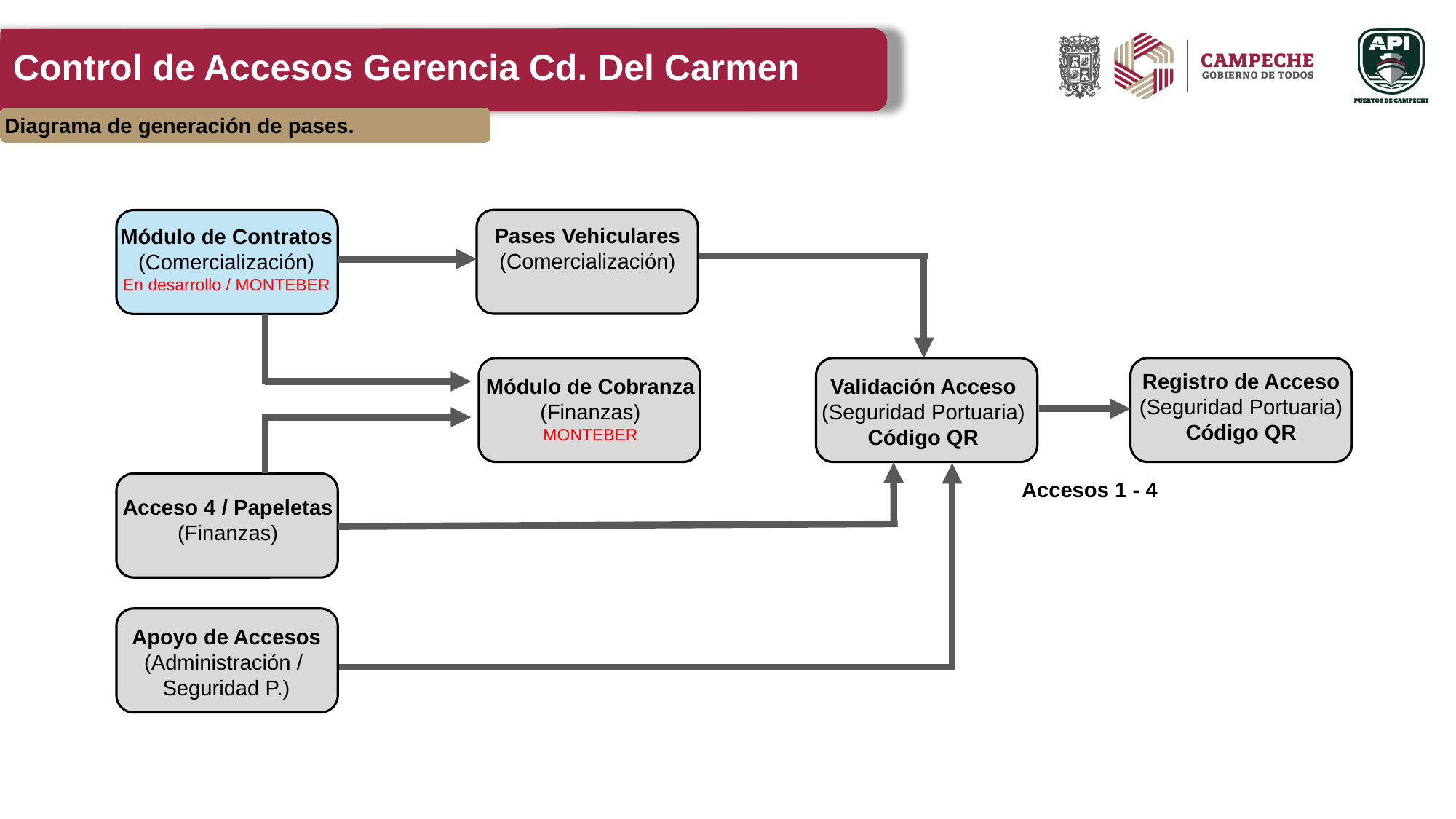

Control de Accesos Gerencia Cd. Del Carmen
Diagrama de generación de pases.

Pases Vehiculares
(Comercialización)
Módulo de Contratos
(Comercialización)
En desarrollo / MONTEBER

Registro de Acceso
(Seguridad Portuaria)
Código QR
Módulo de Cobranza
(Finanzas)
MONTEBER
Validación Acceso
(Seguridad Portuaria)
Código QR
Accesos 1 - 4

Acceso 4 / Papeletas
(Finanzas)

Apoyo de Accesos
(Administración /
Seguridad P.)